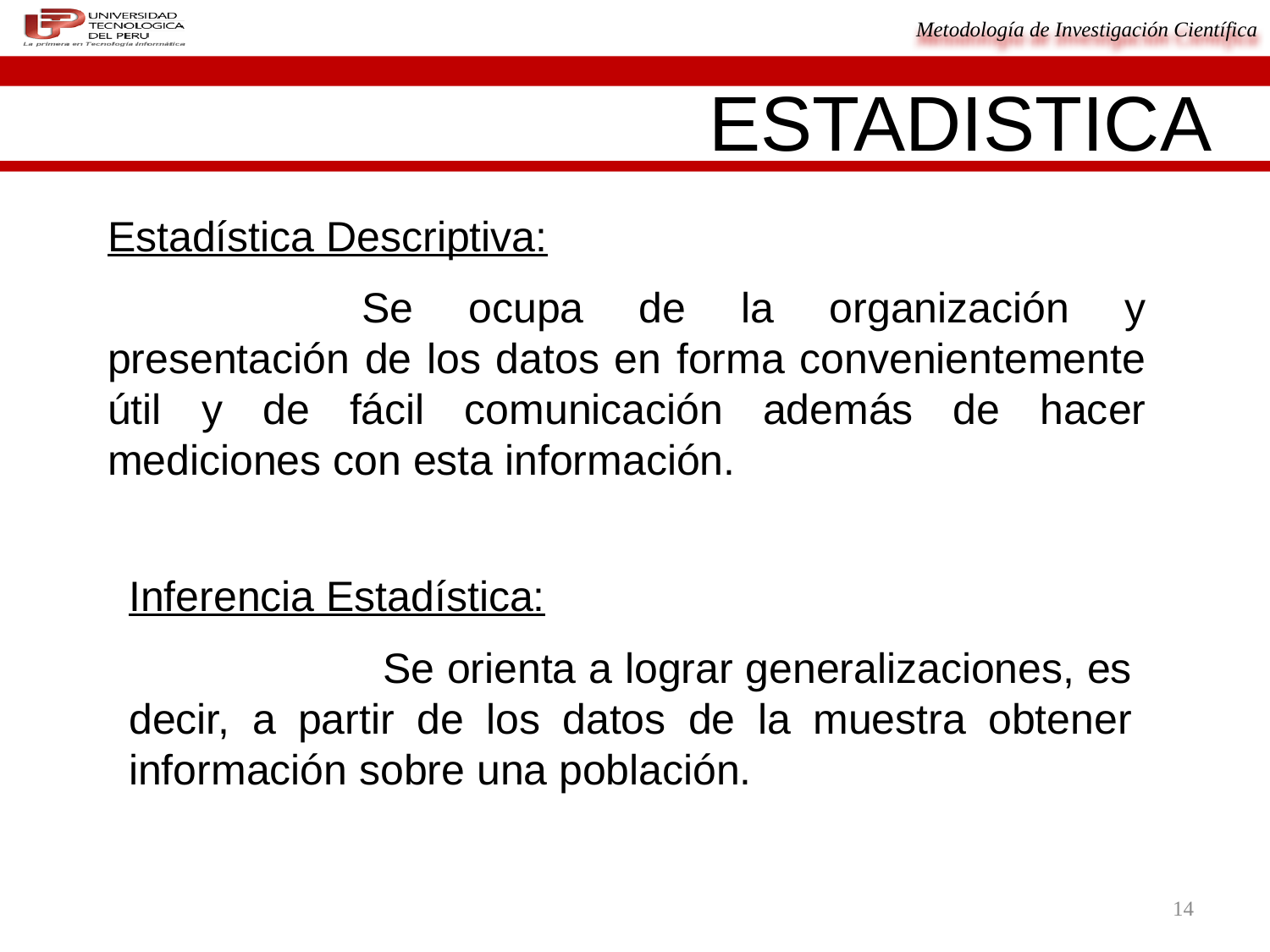

ESTADISTICA
Estadística Descriptiva:
		Se ocupa de la organización y presentación de los datos en forma convenientemente útil y de fácil comunicación además de hacer mediciones con esta información.
Inferencia Estadística:
		Se orienta a lograr generalizaciones, es decir, a partir de los datos de la muestra obtener información sobre una población.
14